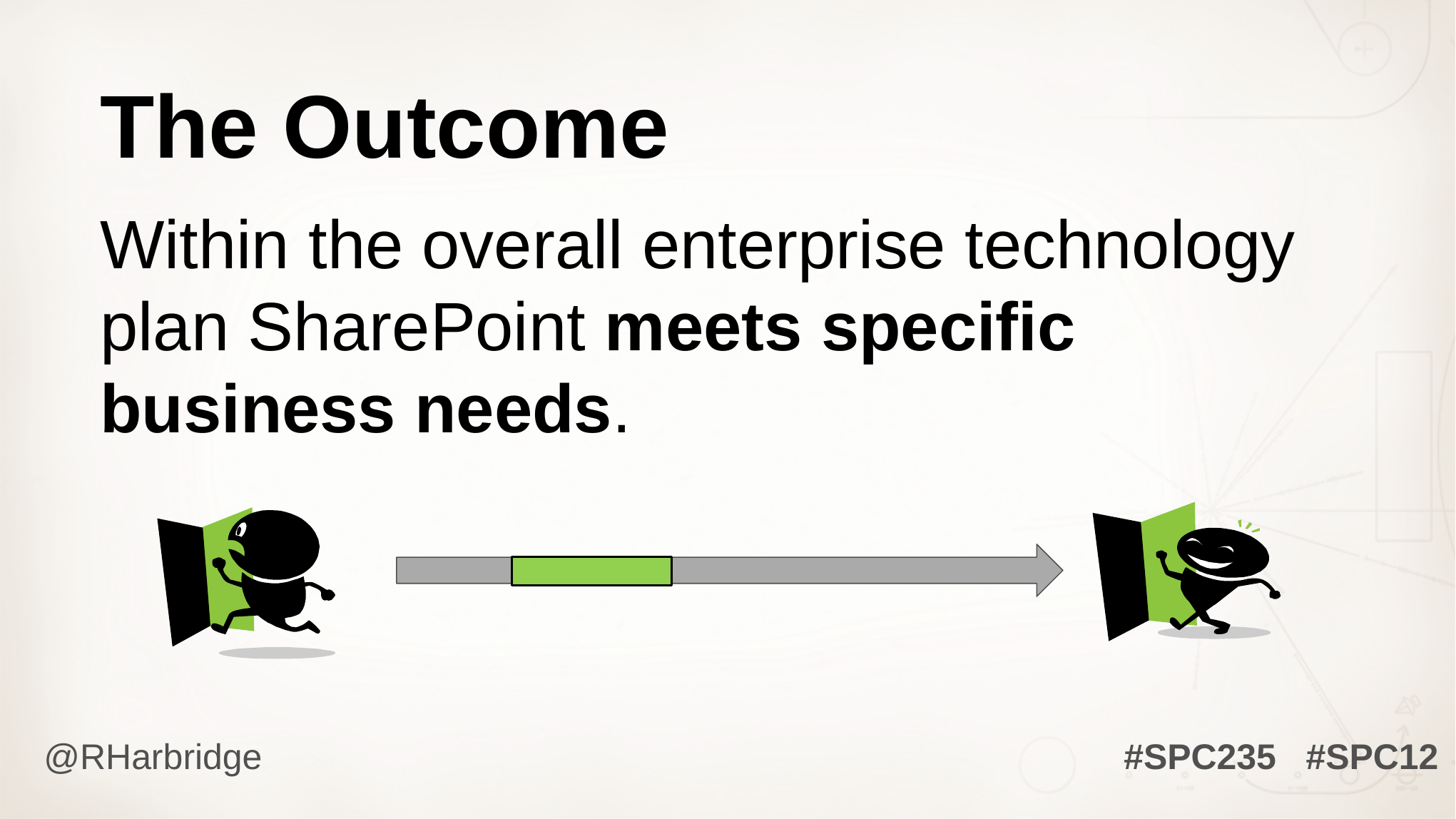

The Outcome
Within the overall enterprise technology plan SharePoint meets specific business needs.